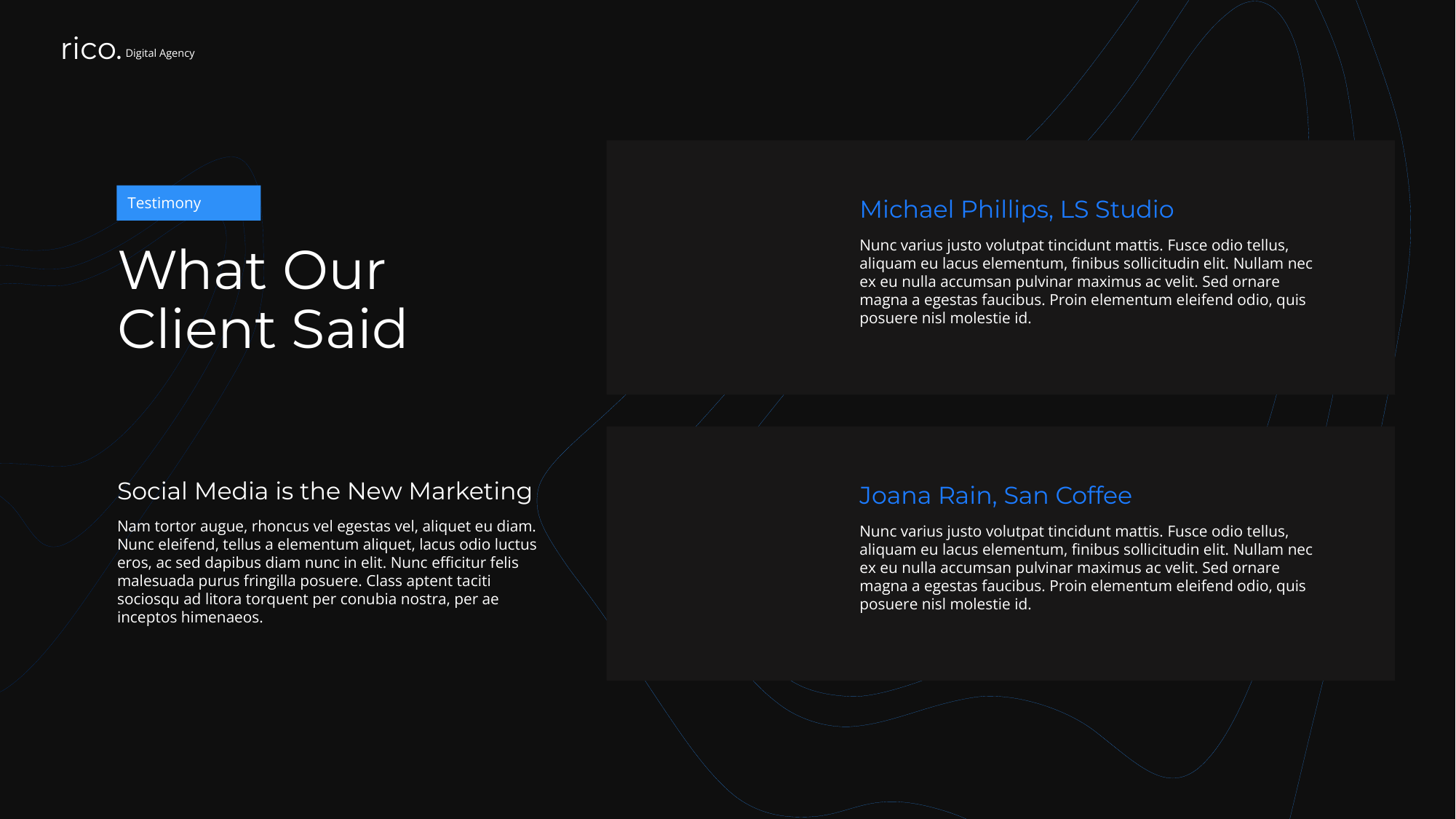

rico.
Digital Agency

Testimony
Michael Phillips, LS Studio
Nunc varius justo volutpat tincidunt mattis. Fusce odio tellus, aliquam eu lacus elementum, finibus sollicitudin elit. Nullam nec ex eu nulla accumsan pulvinar maximus ac velit. Sed ornare magna a egestas faucibus. Proin elementum eleifend odio, quis posuere nisl molestie id.
# What Our Client Said

Social Media is the New Marketing
Joana Rain, San Coffee
Nam tortor augue, rhoncus vel egestas vel, aliquet eu diam. Nunc eleifend, tellus a elementum aliquet, lacus odio luctus eros, ac sed dapibus diam nunc in elit. Nunc efficitur felis malesuada purus fringilla posuere. Class aptent taciti sociosqu ad litora torquent per conubia nostra, per ae inceptos himenaeos.
Nunc varius justo volutpat tincidunt mattis. Fusce odio tellus, aliquam eu lacus elementum, finibus sollicitudin elit. Nullam nec ex eu nulla accumsan pulvinar maximus ac velit. Sed ornare magna a egestas faucibus. Proin elementum eleifend odio, quis posuere nisl molestie id.